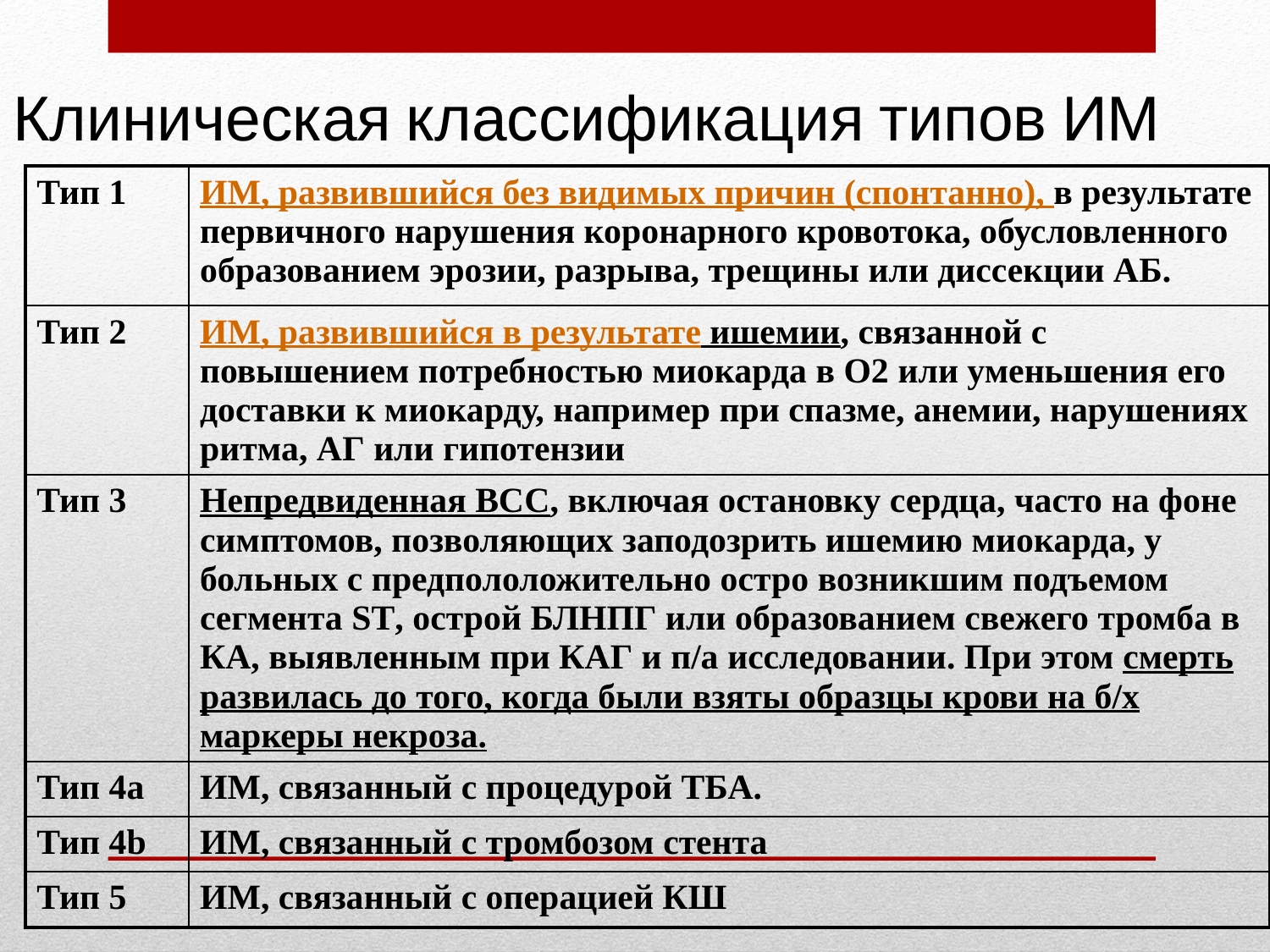

Клиническая классификация типов ИМ
| Тип 1 | ИМ, развившийся без видимых причин (спонтанно), в результате первичного нарушения коронарного кровотока, обусловленного образованием эрозии, разрыва, трещины или диссекции АБ. |
| --- | --- |
| Тип 2 | ИМ, развившийся в результате ишемии, связанной с повышением потребностью миокарда в О2 или уменьшения его доставки к миокарду, например при спазме, анемии, нарушениях ритма, АГ или гипотензии |
| Тип 3 | Непредвиденная ВСС, включая остановку сердца, часто на фоне симптомов, позволяющих заподозрить ишемию миокарда, у больных с предпололожительно остро возникшим подъемом сегмента ST, острой БЛНПГ или образованием свежего тромба в КА, выявленным при КАГ и п/а исследовании. При этом смерть развилась до того, когда были взяты образцы крови на б/х маркеры некроза. |
| Тип 4а | ИМ, связанный с процедурой ТБА. |
| Тип 4b | ИМ, связанный с тромбозом стента |
| Тип 5 | ИМ, связанный с операцией КШ |